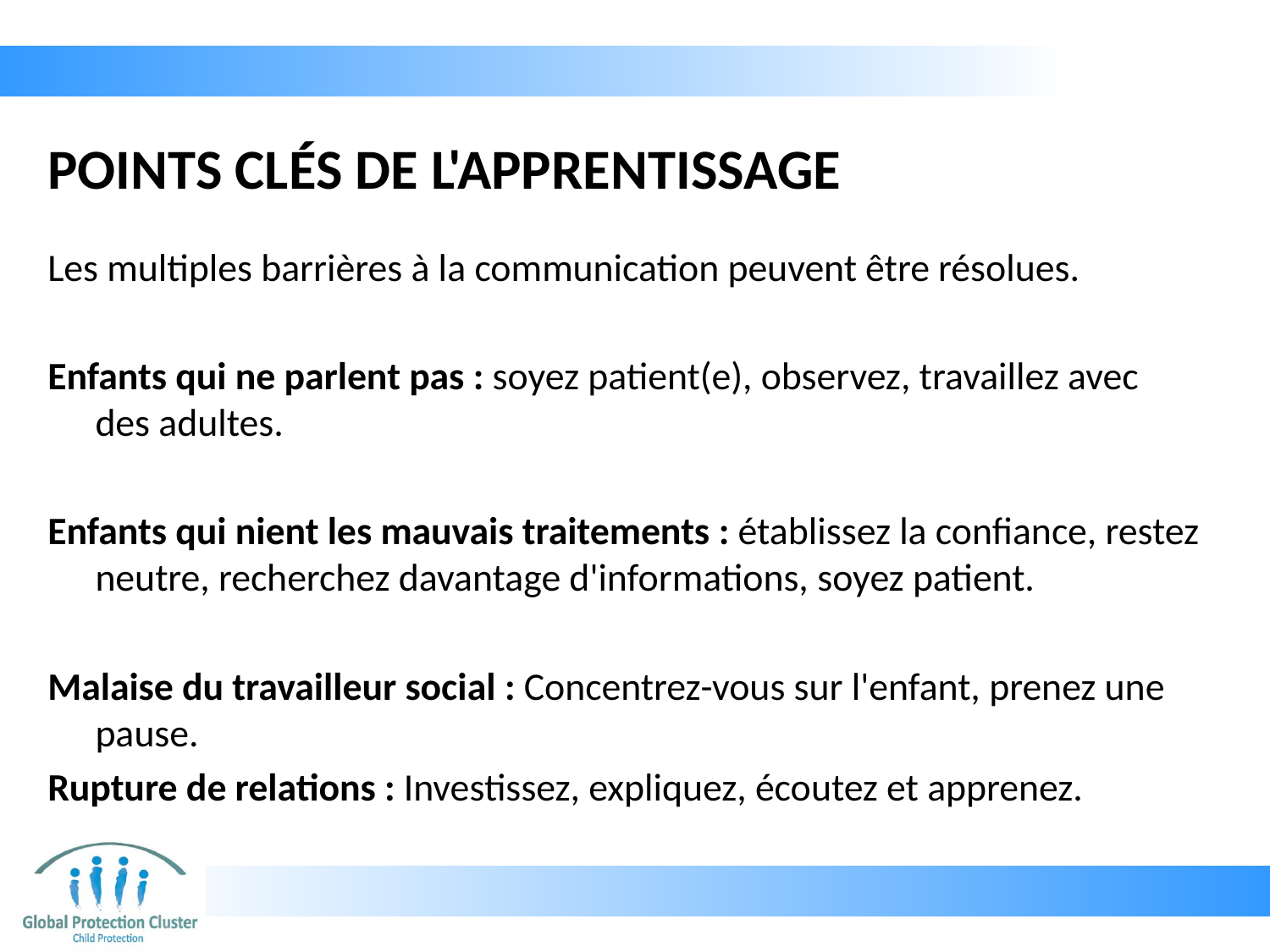

# POINTS CLÉS DE L'APPRENTISSAGE
Les multiples barrières à la communication peuvent être résolues.

Enfants qui ne parlent pas : soyez patient(e), observez, travaillez avec des adultes.

Enfants qui nient les mauvais traitements : établissez la confiance, restez neutre, recherchez davantage d'informations, soyez patient.

Malaise du travailleur social : Concentrez-vous sur l'enfant, prenez une pause.
Rupture de relations : Investissez, expliquez, écoutez et apprenez.